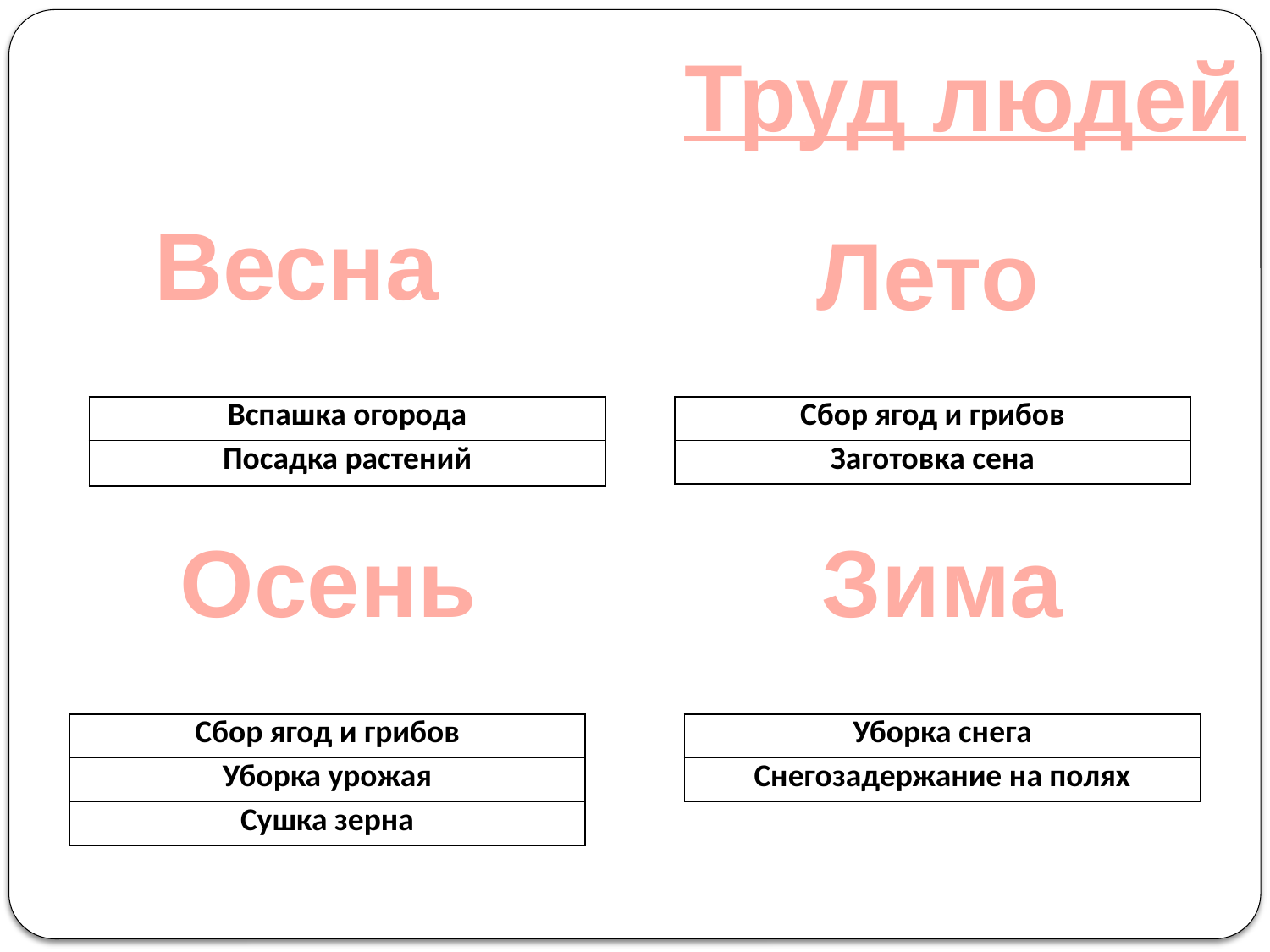

Труд людей
Весна
Лето
| Вспашка огорода |
| --- |
| Посадка растений |
| Сбор ягод и грибов |
| --- |
| Заготовка сена |
Осень
Зима
| Сбор ягод и грибов |
| --- |
| Уборка урожая |
| Сушка зерна |
| Уборка снега |
| --- |
| Снегозадержание на полях |